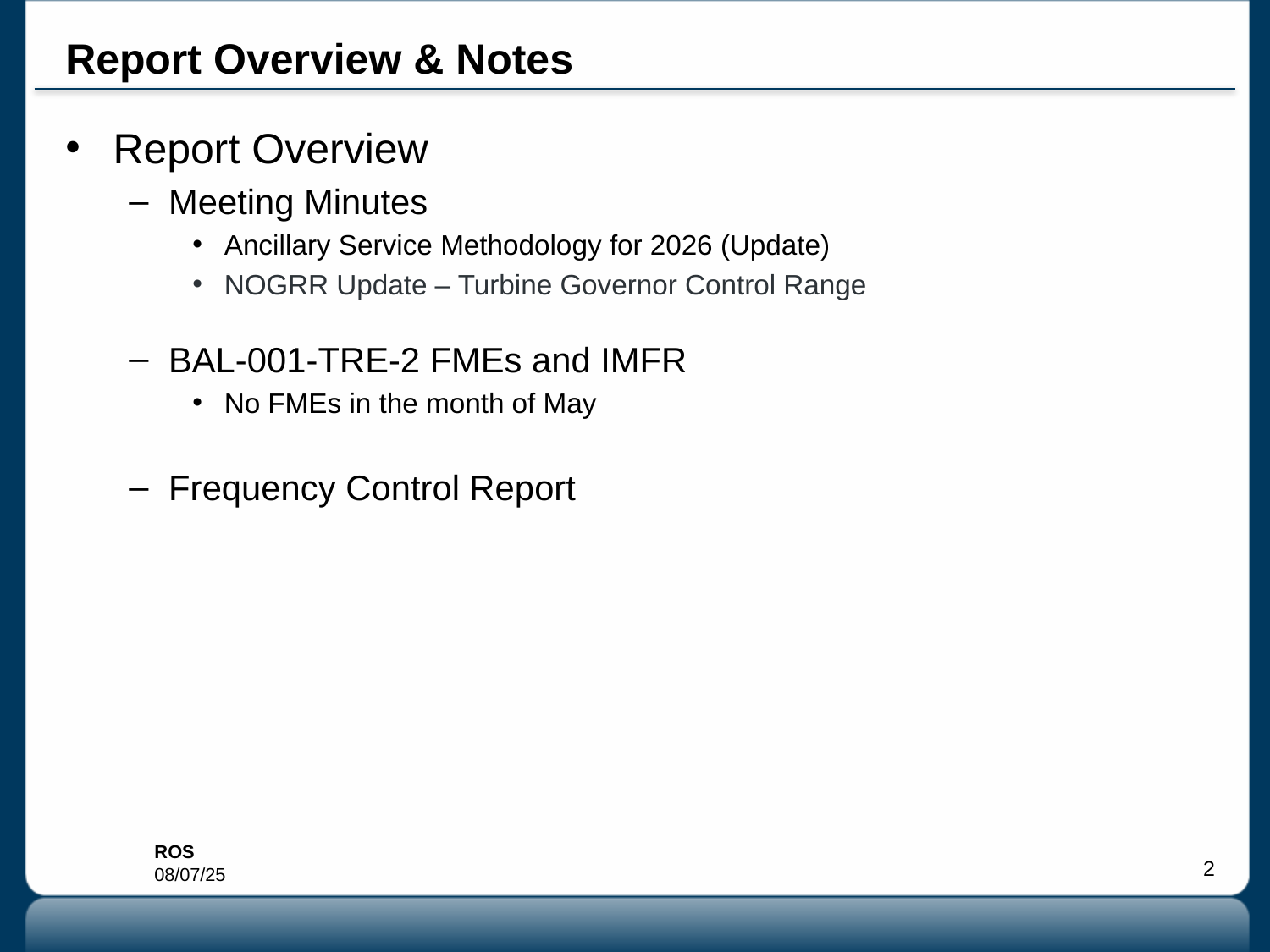

# Report Overview & Notes
Report Overview
Meeting Minutes
Ancillary Service Methodology for 2026 (Update)
NOGRR Update – Turbine Governor Control Range

BAL-001-TRE-2 FMEs and IMFR
No FMEs in the month of May

Frequency Control Report